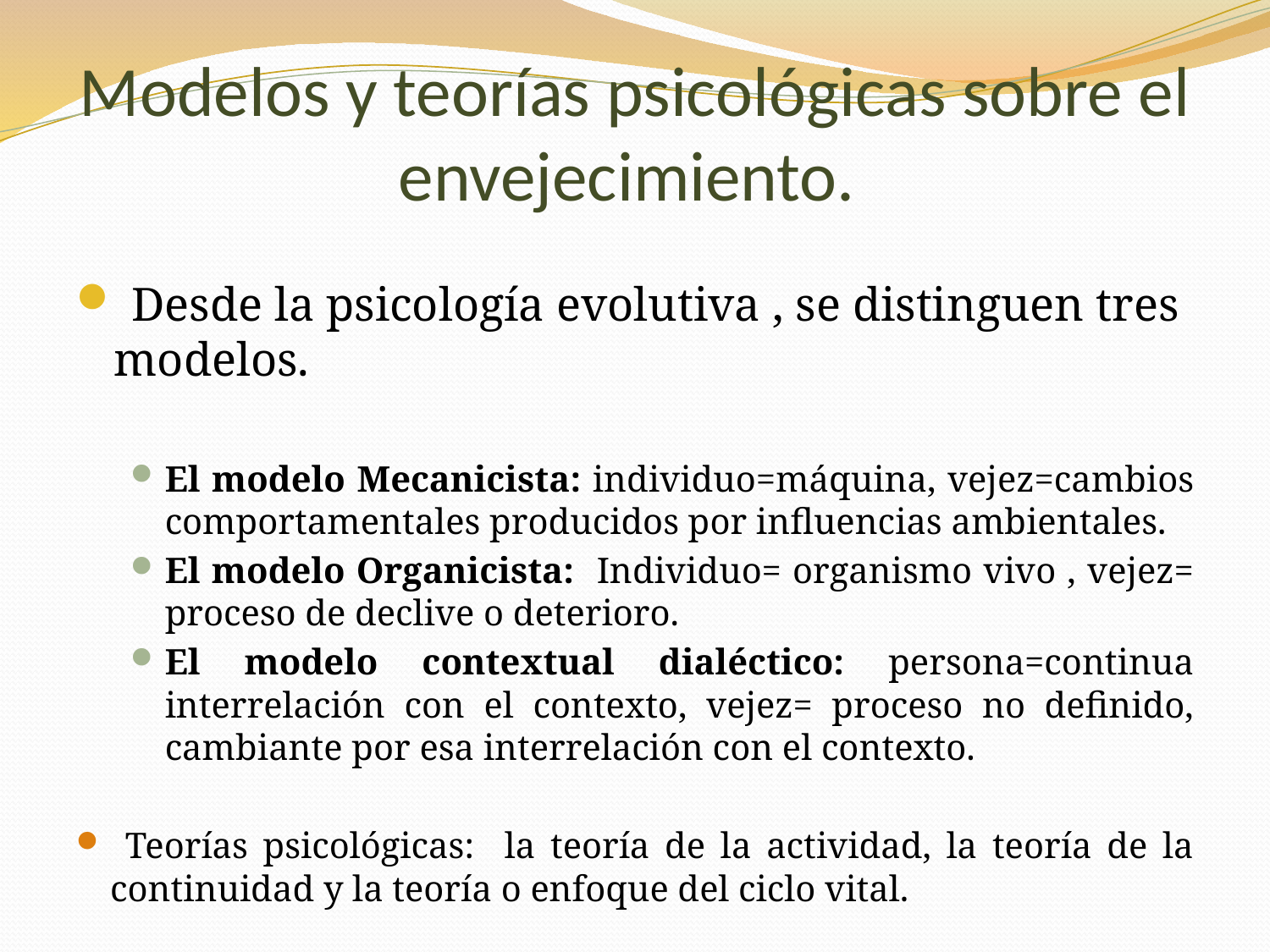

# Modelos y teorías psicológicas sobre el envejecimiento.
 Desde la psicología evolutiva , se distinguen tres modelos.

El modelo Mecanicista: individuo=máquina, vejez=cambios comportamentales producidos por influencias ambientales.
El modelo Organicista:  Individuo= organismo vivo , vejez= proceso de declive o deterioro.
El modelo contextual dialéctico: persona=continua interrelación con el contexto, vejez= proceso no definido, cambiante por esa interrelación con el contexto.

 Teorías psicológicas:  la teoría de la actividad, la teoría de la continuidad y la teoría o enfoque del ciclo vital.